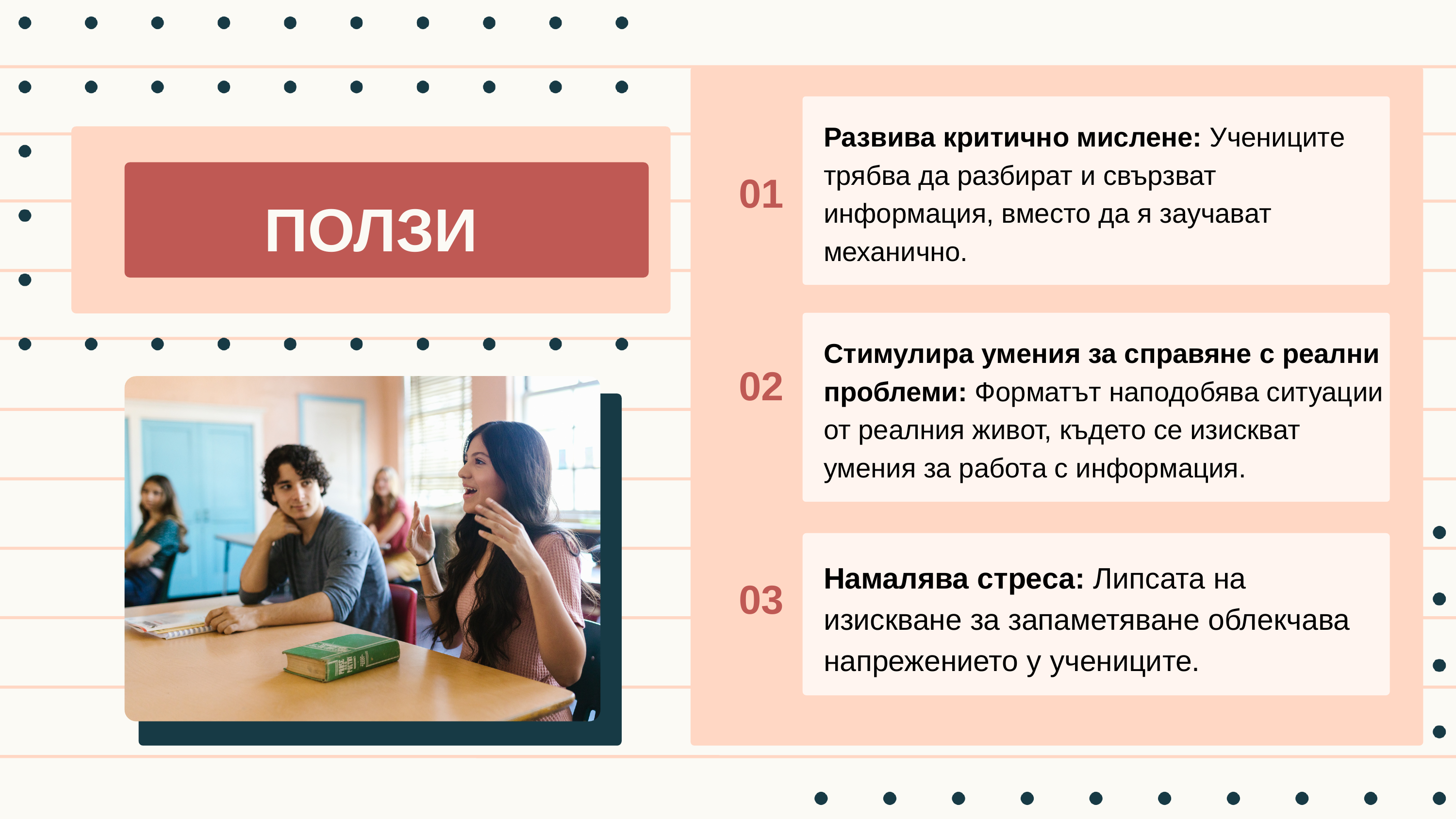

Развива критично мислене: Учениците трябва да разбират и свързват информация, вместо да я заучават механично.

01

ПОЛЗИ

Стимулира умения за справяне с реални проблеми: Форматът наподобява ситуации от реалния живот, където се изискват умения за работа с информация.

02

Намалява стреса: Липсата на изискване за запаметяване облекчава напрежението у учениците.

03